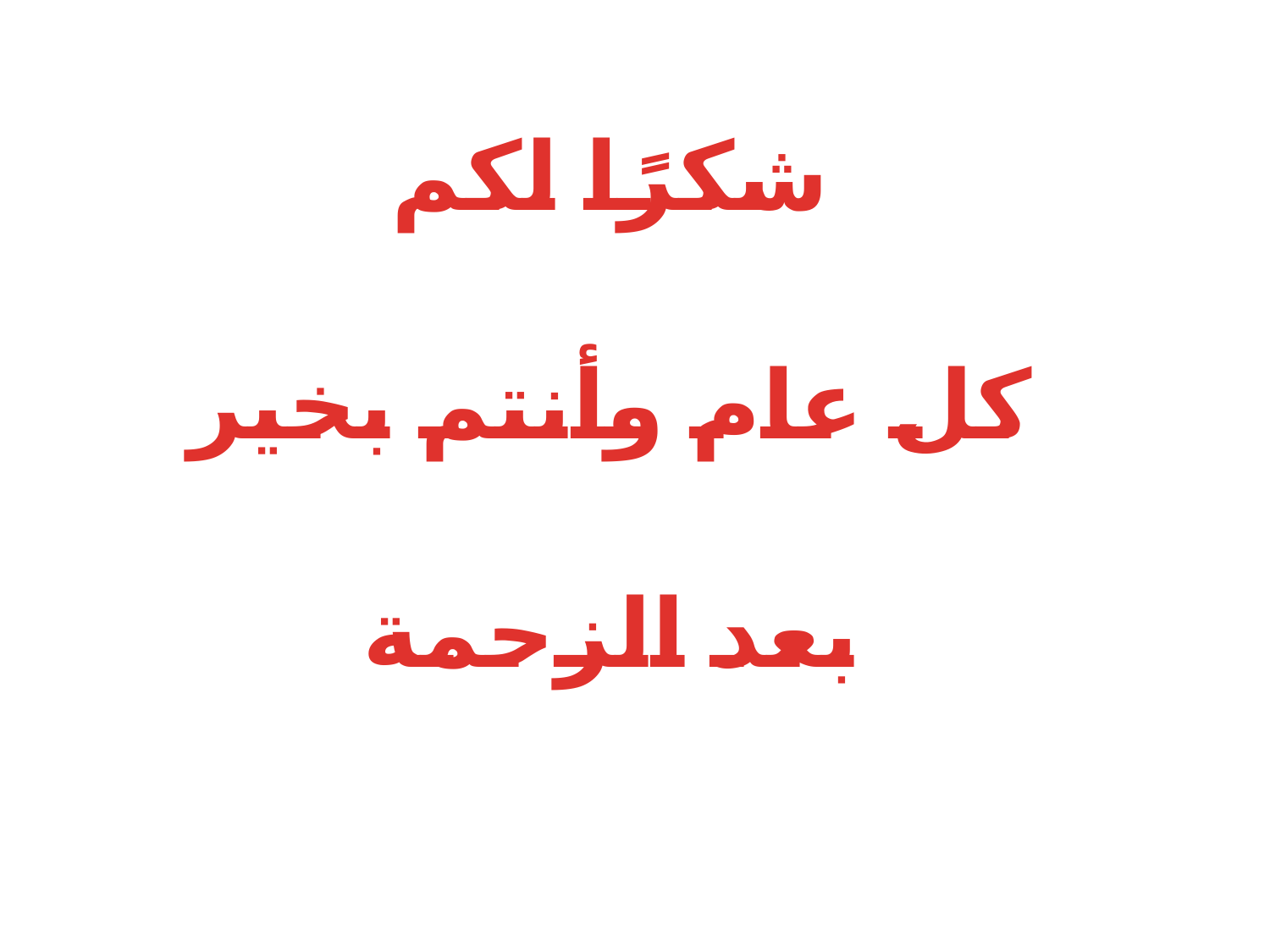

شكرًا لكم

كل عام وأنتم بخير

بعد الزحمة